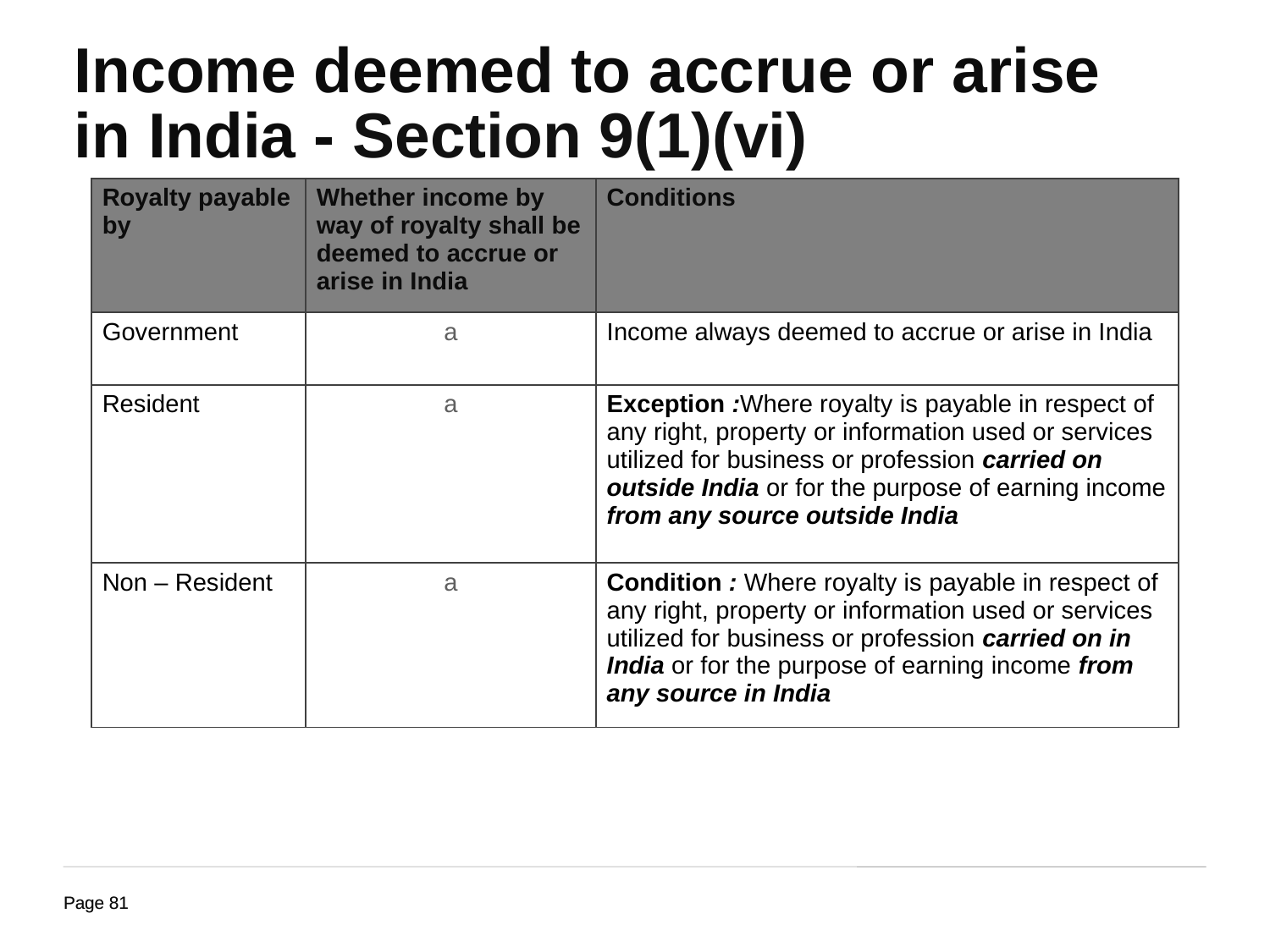

Income deemed to accrue or arise in India - Section 9(1)(vi)

| Royalty payable by | Whether income by way of royalty shall be deemed to accrue or arise in India | Conditions |
| --- | --- | --- |
| Government | a | Income always deemed to accrue or arise in India |
| Resident | a | Exception :Where royalty is payable in respect of any right, property or information used or services utilized for business or profession carried on outside India or for the purpose of earning income from any source outside India |
| Non – Resident | a | Condition : Where royalty is payable in respect of any right, property or information used or services utilized for business or profession carried on in India or for the purpose of earning income from any source in India |